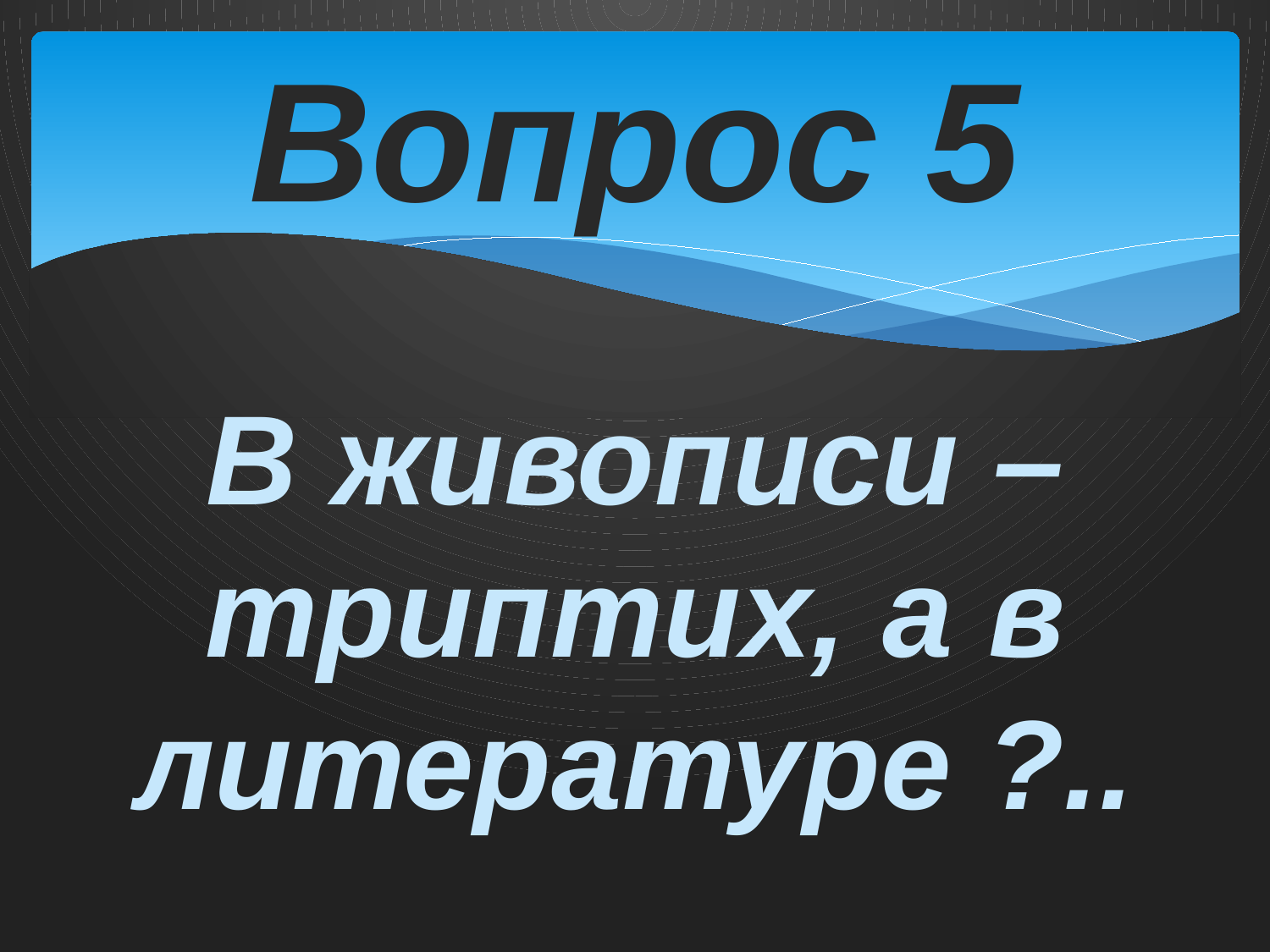

# Вопрос 5
В живописи – триптих, а в литературе ?..